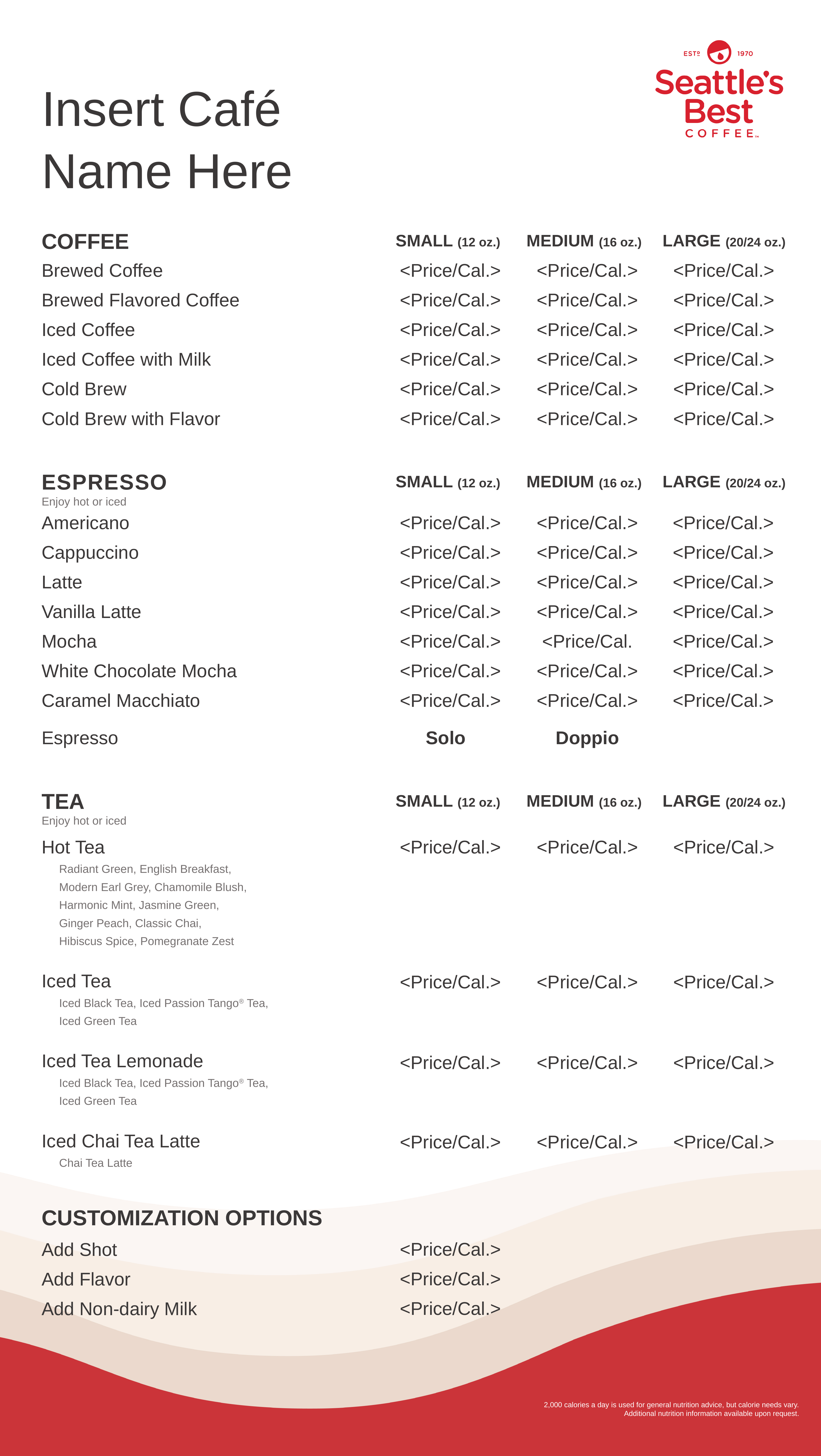

Insert Café
Name Here
Brewed Coffee
Brewed Flavored Coffee
Iced Coffee
Iced Coffee with Milk
Cold Brew
Cold Brew with Flavor

<Price/Cal.>
<Price/Cal.>
<Price/Cal.>
<Price/Cal.>
<Price/Cal.>
<Price/Cal.>

<Price/Cal.>
<Price/Cal.>
<Price/Cal.>
<Price/Cal.>
<Price/Cal.>
<Price/Cal.>

<Price/Cal.>
<Price/Cal.>
<Price/Cal.>
<Price/Cal.>
<Price/Cal.>
<Price/Cal.>

Americano
Cappuccino
Latte
Vanilla Latte
Mocha
White Chocolate Mocha
Caramel Macchiato
<Price/Cal.>
<Price/Cal.>
<Price/Cal.>
<Price/Cal.>
<Price/Cal.>
<Price/Cal.>
<Price/Cal.>

<Price/Cal.>
<Price/Cal.>
<Price/Cal.>
<Price/Cal.>
<Price/Cal.>
<Price/Cal.>
<Price/Cal.>

<Price/Cal.>
<Price/Cal.>
<Price/Cal.>
<Price/Cal.>
<Price/Cal.
<Price/Cal.>
<Price/Cal.>

Espresso
Solo

Doppio

Hot Tea
Radiant Green, English Breakfast,
Modern Earl Grey, Chamomile Blush,
Harmonic Mint, Jasmine Green,
Ginger Peach, Classic Chai,
Hibiscus Spice, Pomegranate Zest

Iced Tea
Iced Black Tea, Iced Passion Tango® Tea,
Iced Green Tea

Iced Tea Lemonade
Iced Black Tea, Iced Passion Tango® Tea,
Iced Green Tea

Iced Chai Tea Latte
Chai Tea Latte
<Price/Cal.>

<Price/Cal.>

<Price/Cal.>

<Price/Cal.>

<Price/Cal.>

<Price/Cal.>

<Price/Cal.>

<Price/Cal.>

<Price/Cal.>

<Price/Cal.>

<Price/Cal.>

<Price/Cal.>

<Price/Cal.>
<Price/Cal.>
<Price/Cal.>

Add Shot
Add Flavor
Add Non-dairy Milk